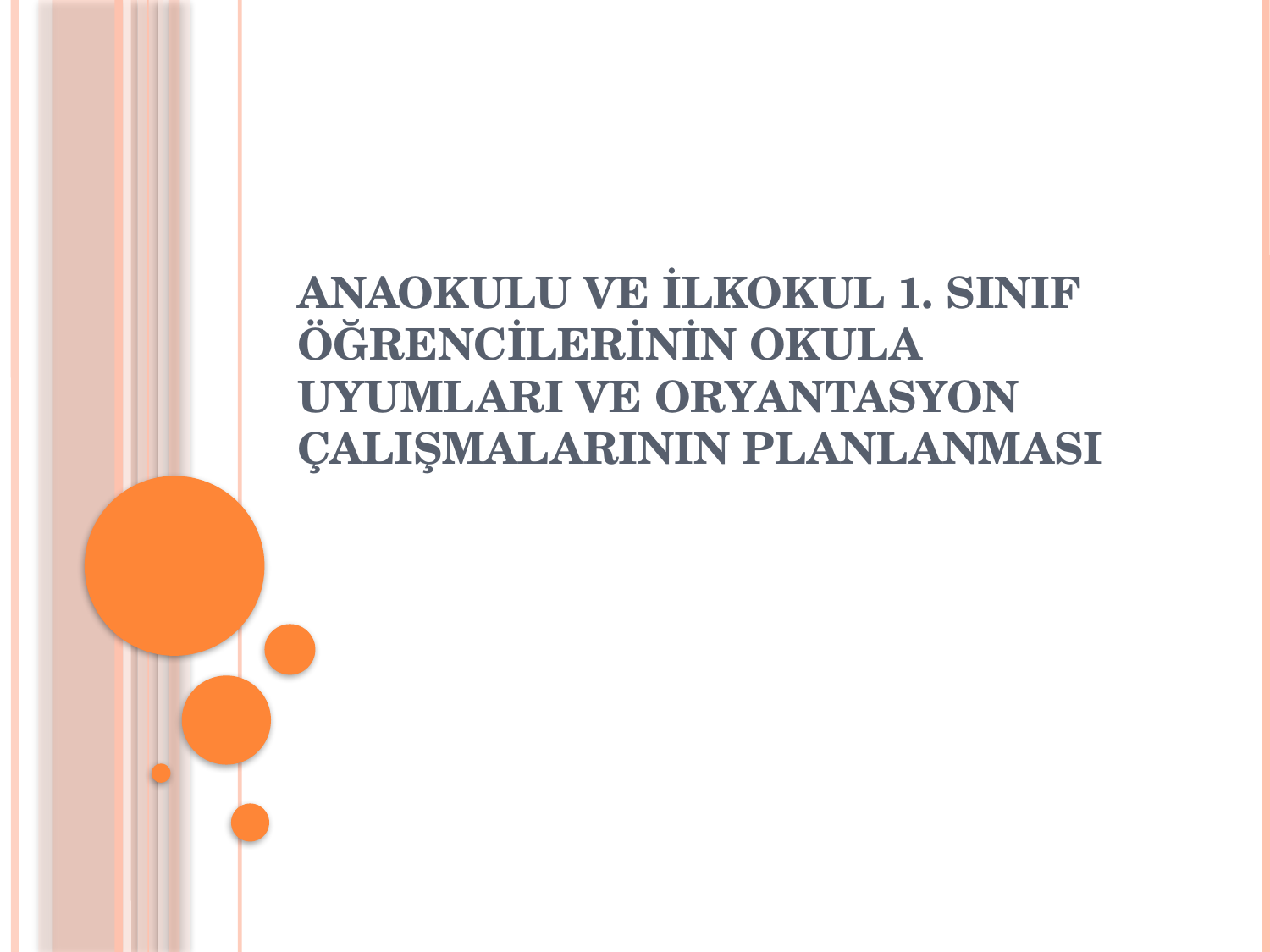

# ANAOKULU VE İLKOKUL 1. SINIF ÖĞRENCİLERİNİN OKULA UYUMLARI VE ORYANTASYON ÇALIŞMALARININ PLANLANMASI